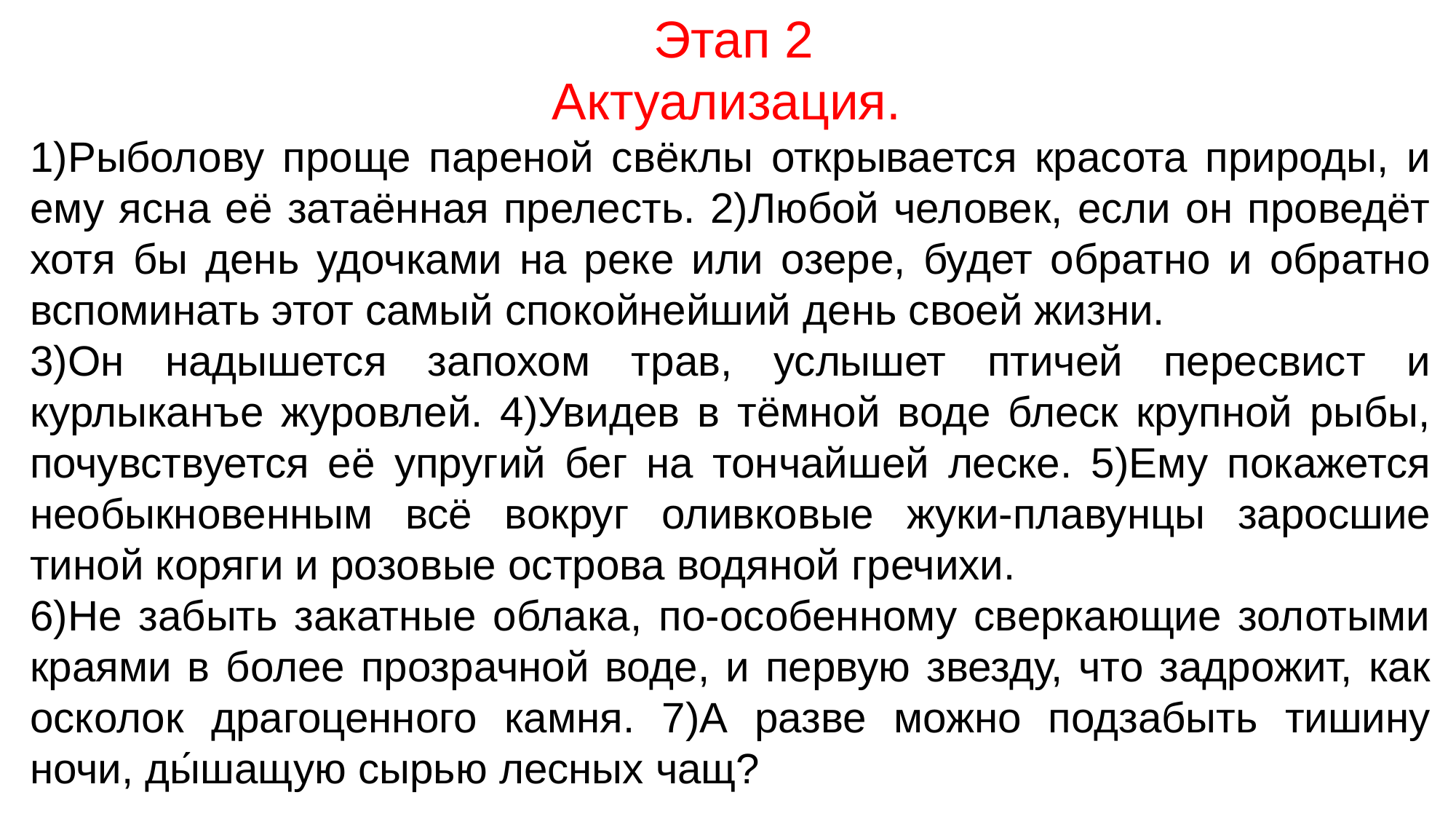

# Этап 2 Актуализация.
1)Рыболову проще пареной свёклы открывается красота природы, и ему ясна её затаённая прелесть. 2)Любой человек, если он проведёт хотя бы день удочками на реке или озере, будет обратно и обратно вспоминать этот самый спокойнейший день своей жизни.
3)Он надышется запохом трав, услышет птичей пересвист и курлыканъе журовлей. 4)Увидев в тёмной воде блеск крупной рыбы, почувствуется её упругий бег на тончайшей леске. 5)Ему покажется необыкновенным всё вокруг оливковые жуки-плавунцы заросшие тиной коряги и розовые острова водяной гречихи.
6)Не забыть закатные облака, по-особенному сверкающие золотыми краями в более прозрачной воде, и первую звезду, что задрожит, как осколок драгоценного камня. 7)А разве можно подзабыть тишину ночи, ды́шащую сырью лесных чащ?